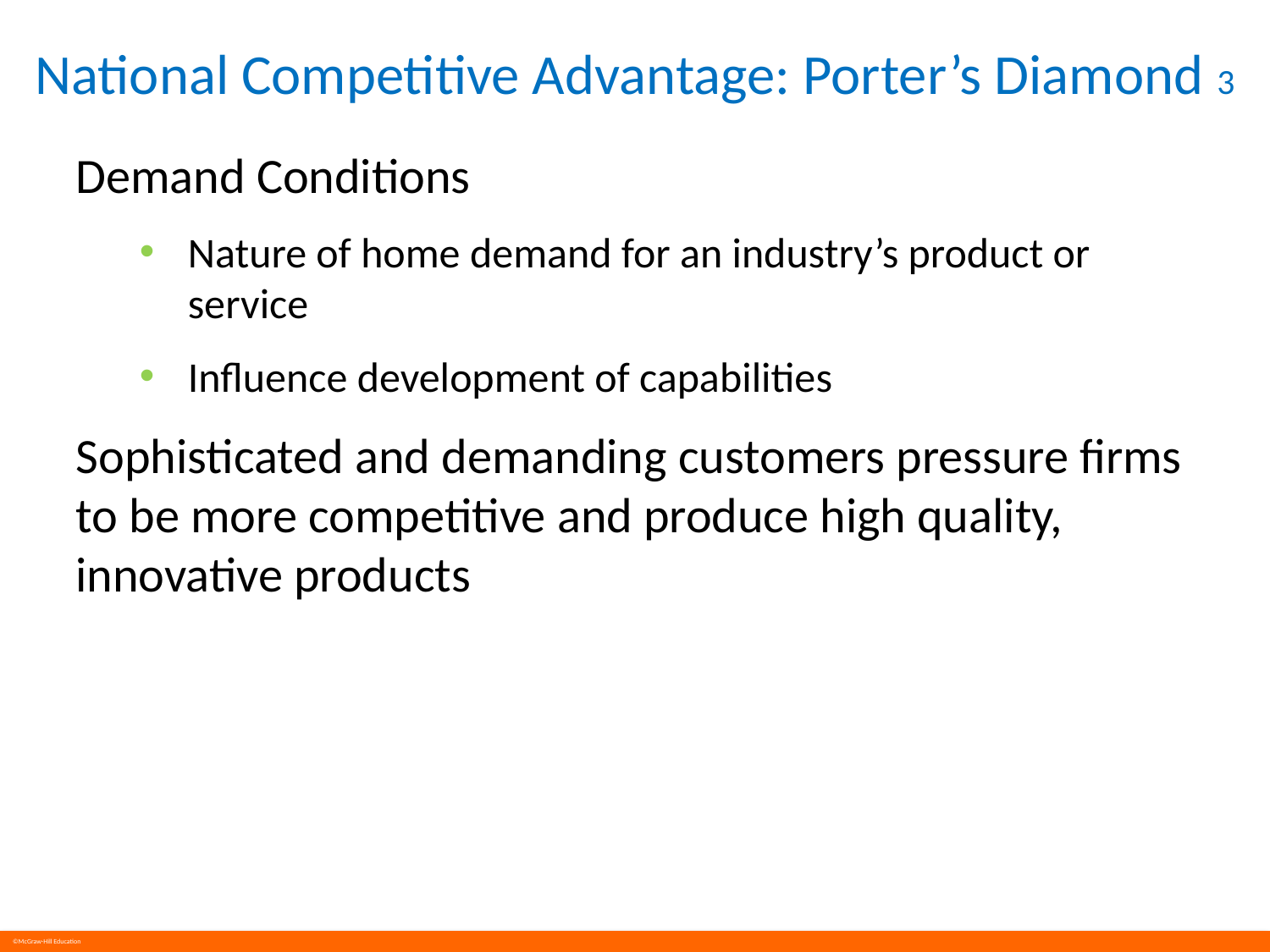

# National Competitive Advantage: Porter’s Diamond 3
Demand Conditions
Nature of home demand for an industry’s product or service
Influence development of capabilities
Sophisticated and demanding customers pressure firms to be more competitive and produce high quality, innovative products